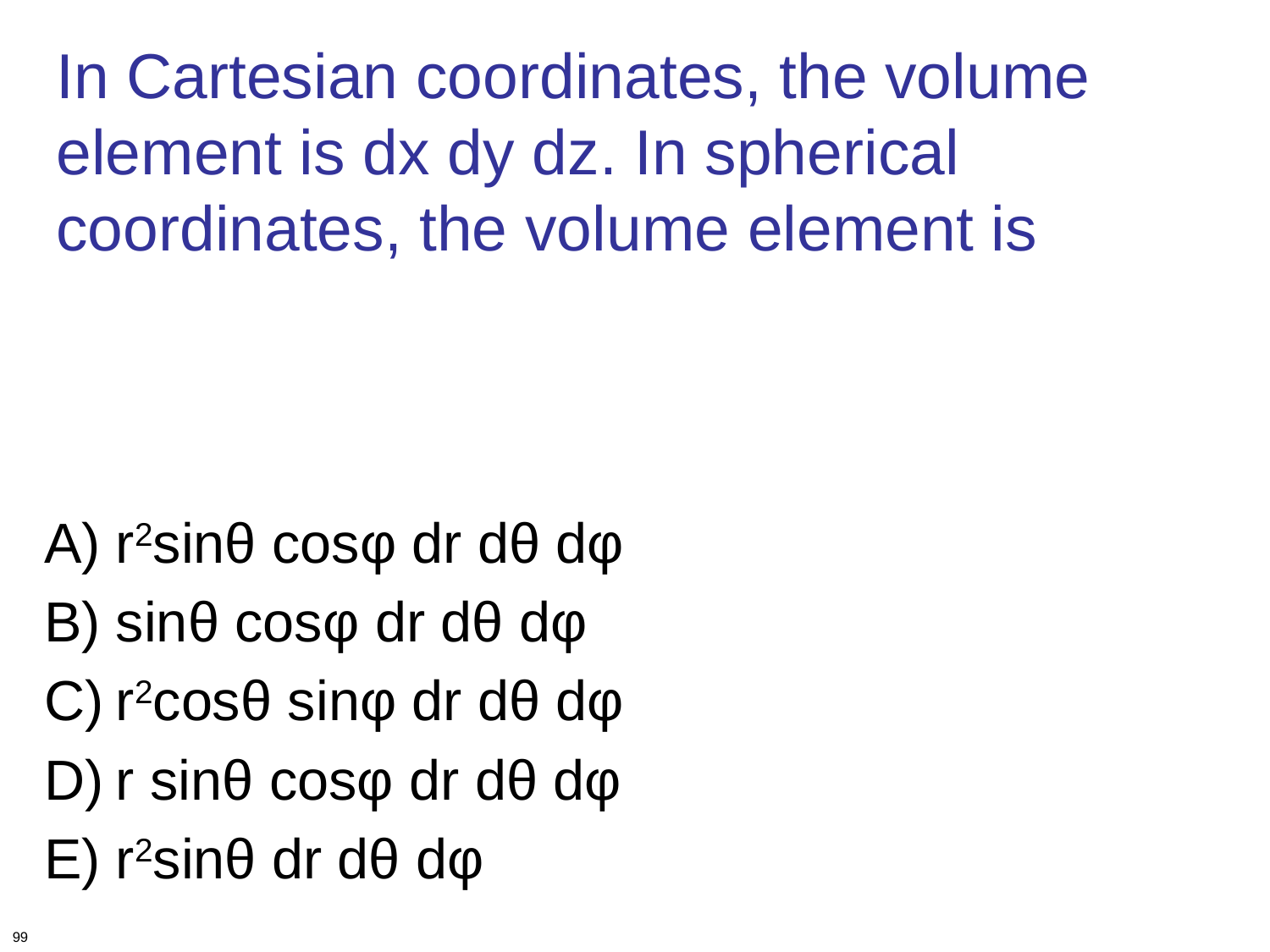

# In Cartesian coordinates, the volume element is dx dy dz. In spherical coordinates, the volume element is
r2sinθ cosφ dr dθ dφ
sinθ cosφ dr dθ dφ
r2cosθ sinφ dr dθ dφ
r sinθ cosφ dr dθ dφ
r2sinθ dr dθ dφ
99